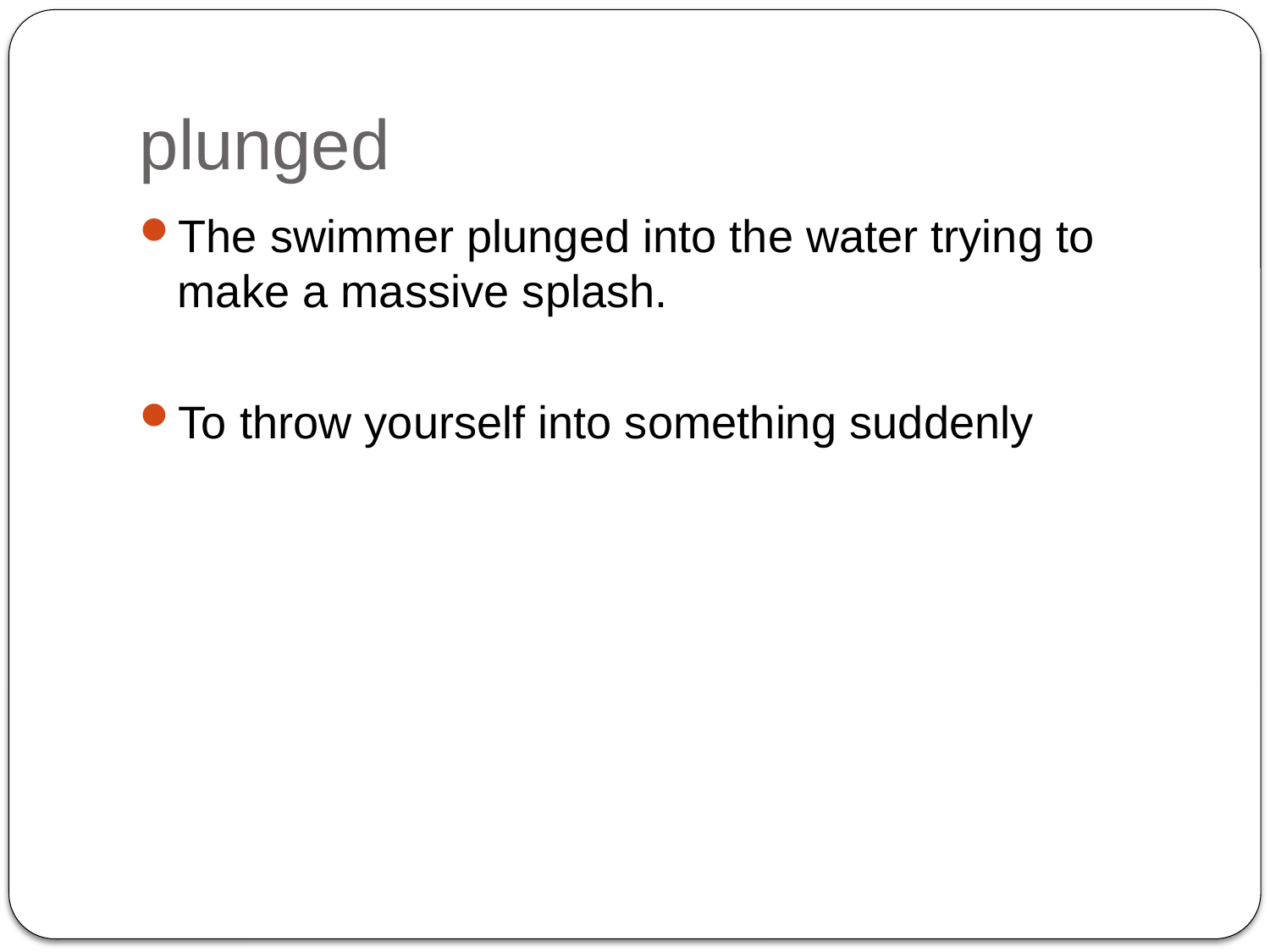

# plunged
The swimmer plunged into the water trying to make a massive splash.

To throw yourself into something suddenly